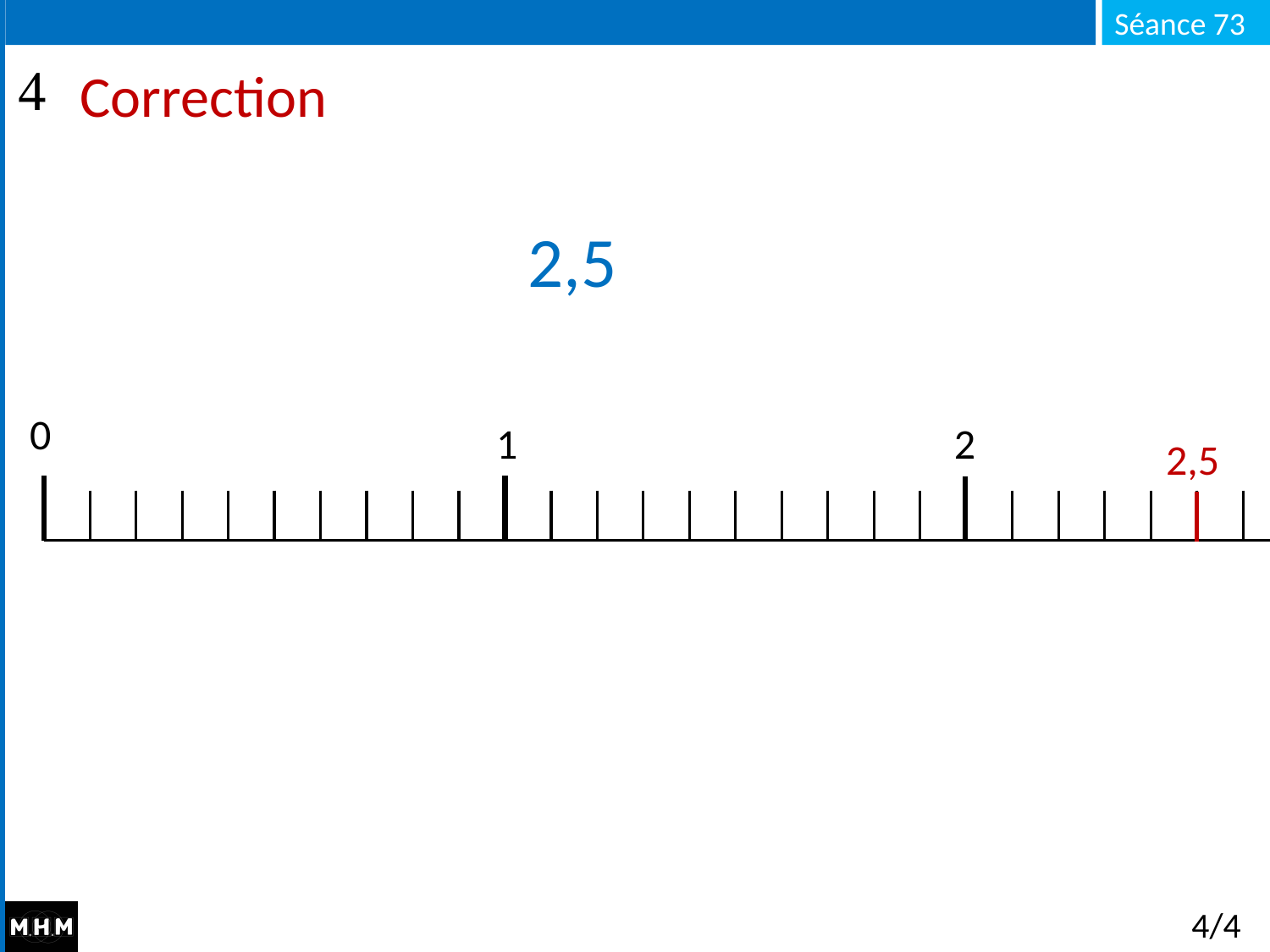

# Correction
2,5
0
2
1
2,5
4/4